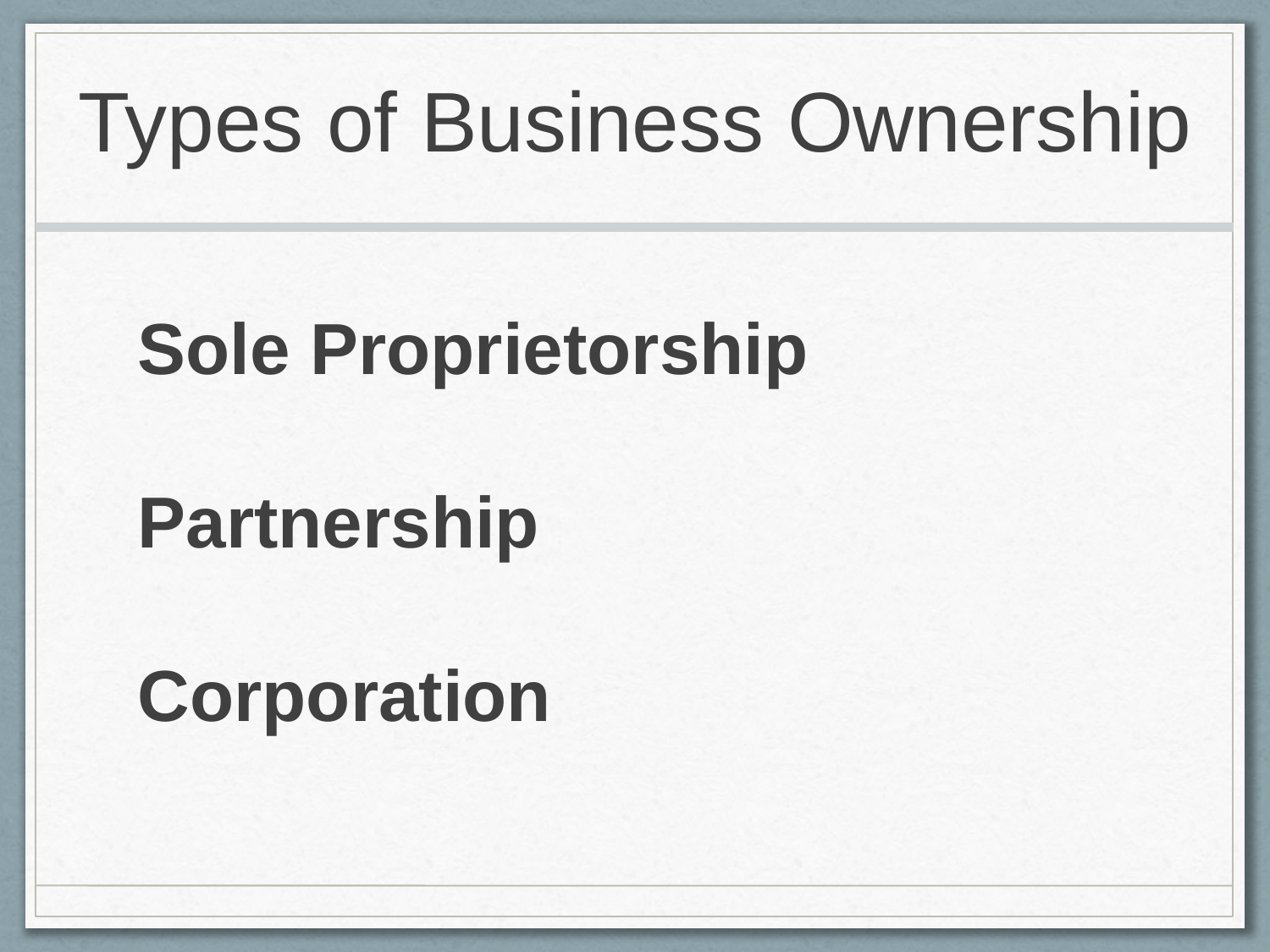

# Types of Business Ownership
Sole Proprietorship

Partnership

Corporation